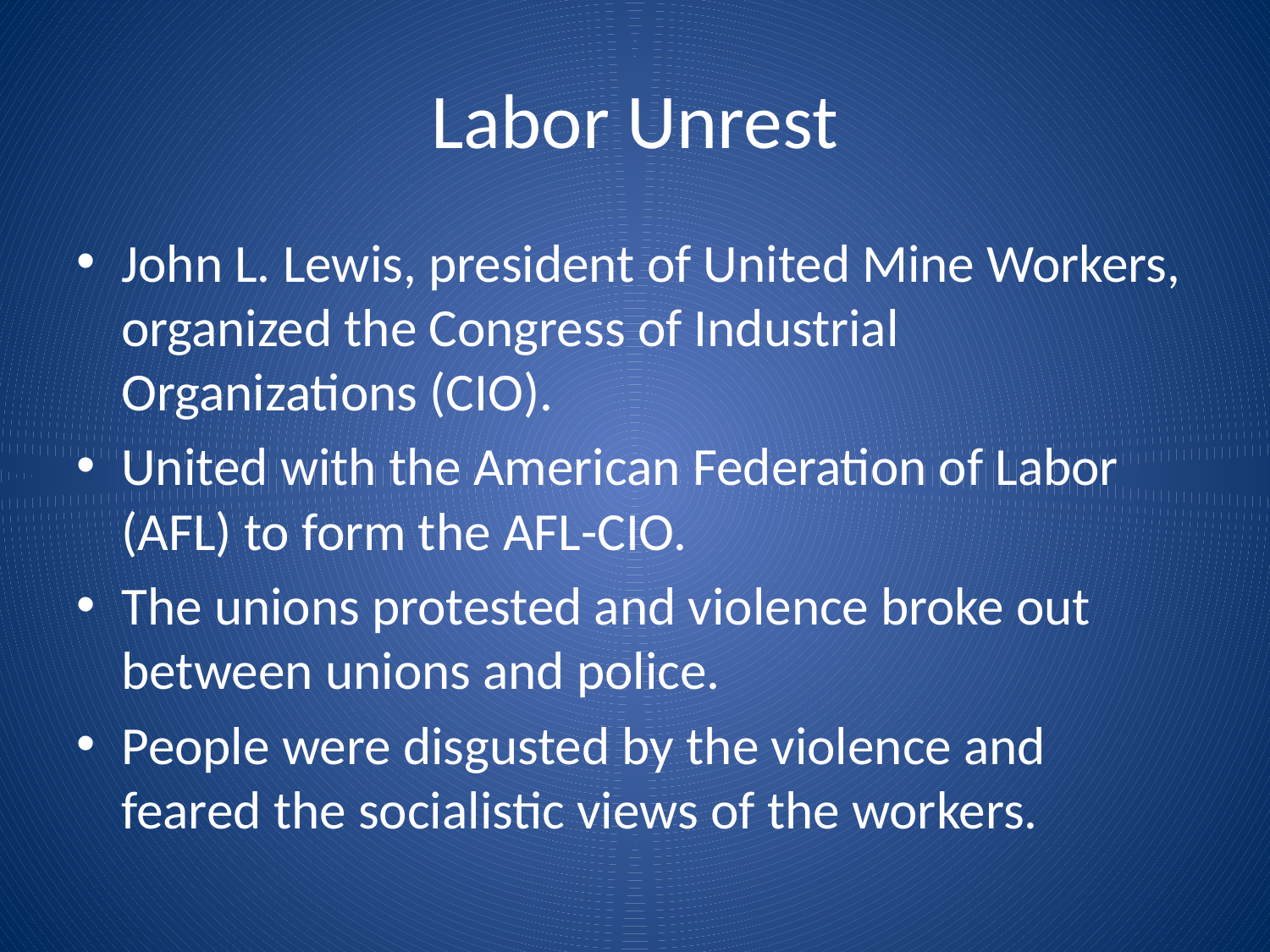

# Labor Unrest
John L. Lewis, president of United Mine Workers, organized the Congress of Industrial Organizations (CIO).
United with the American Federation of Labor (AFL) to form the AFL-CIO.
The unions protested and violence broke out between unions and police.
People were disgusted by the violence and feared the socialistic views of the workers.